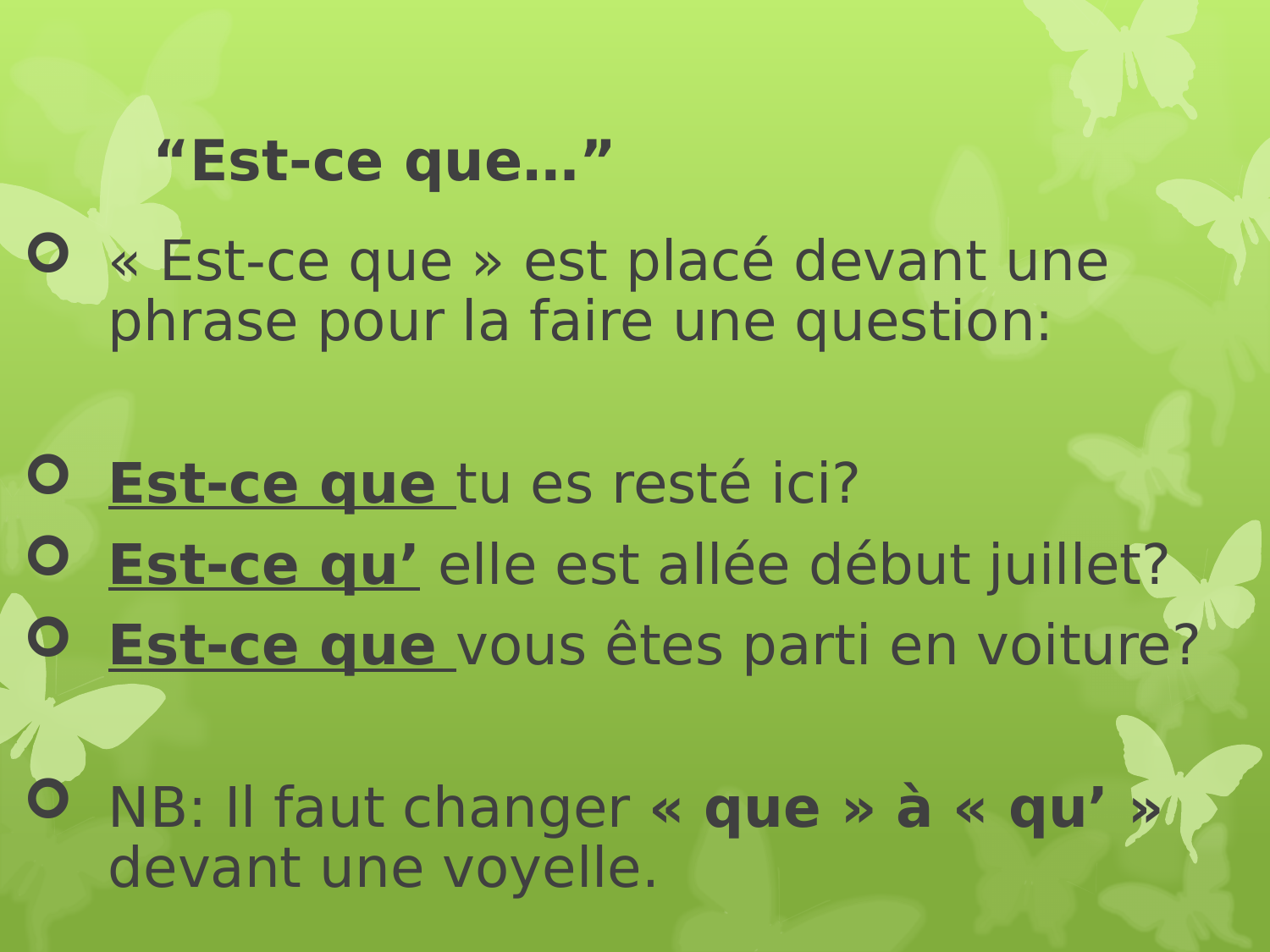

# “Est-ce que…”
« Est-ce que » est placé devant une phrase pour la faire une question:

Est-ce que tu es resté ici?
Est-ce qu’ elle est allée début juillet?
Est-ce que vous êtes parti en voiture?

NB: Il faut changer « que » à « qu’ » devant une voyelle.